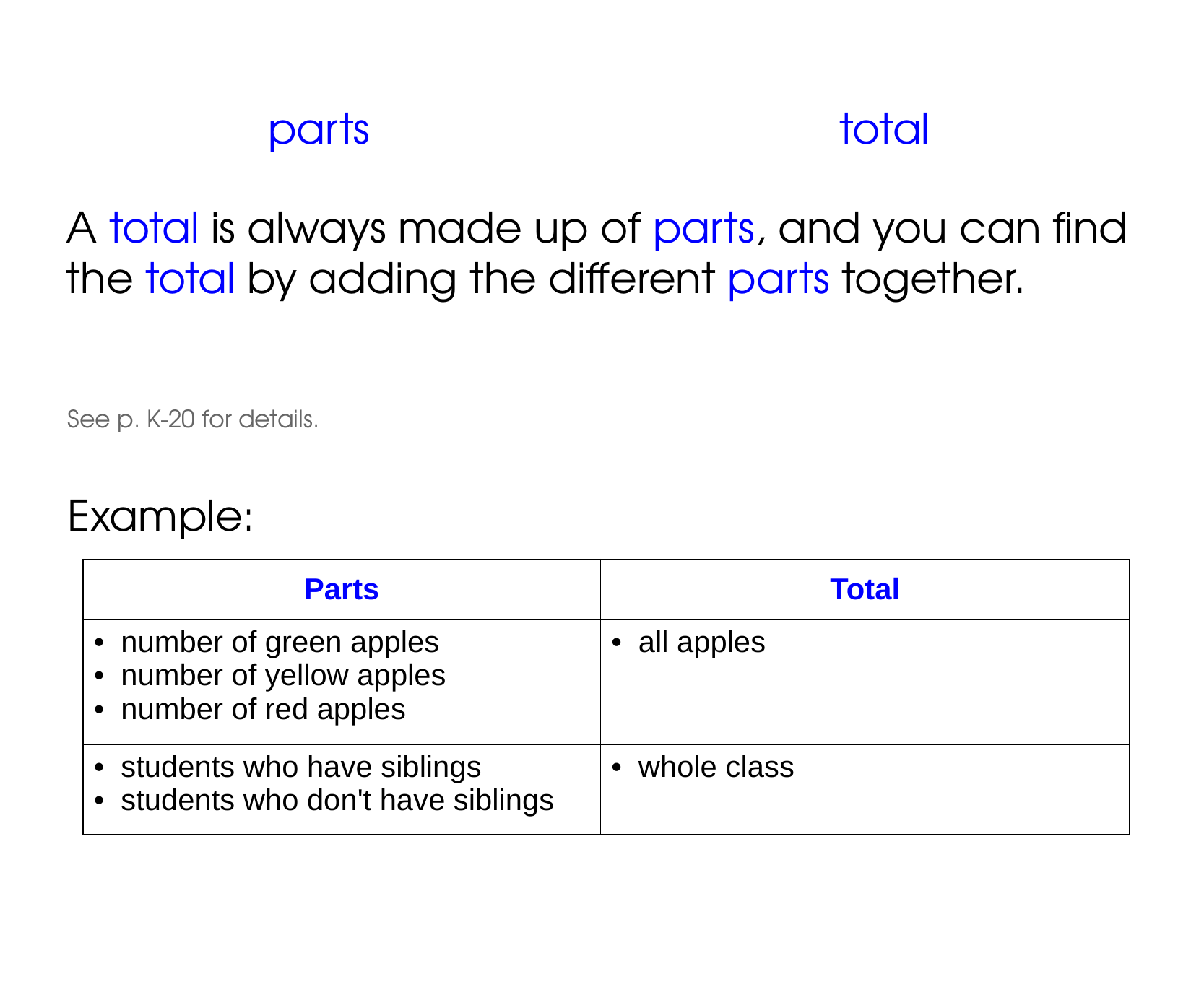

parts
total
A total is always made up of parts, and you can find the total by adding the different parts together.
See p. K-20 for details.
Example:
| Parts | Total |
| --- | --- |
| • number of green apples • number of yellow apples • number of red apples | • all apples |
| • students who have siblings • students who don't have siblings | • whole class |